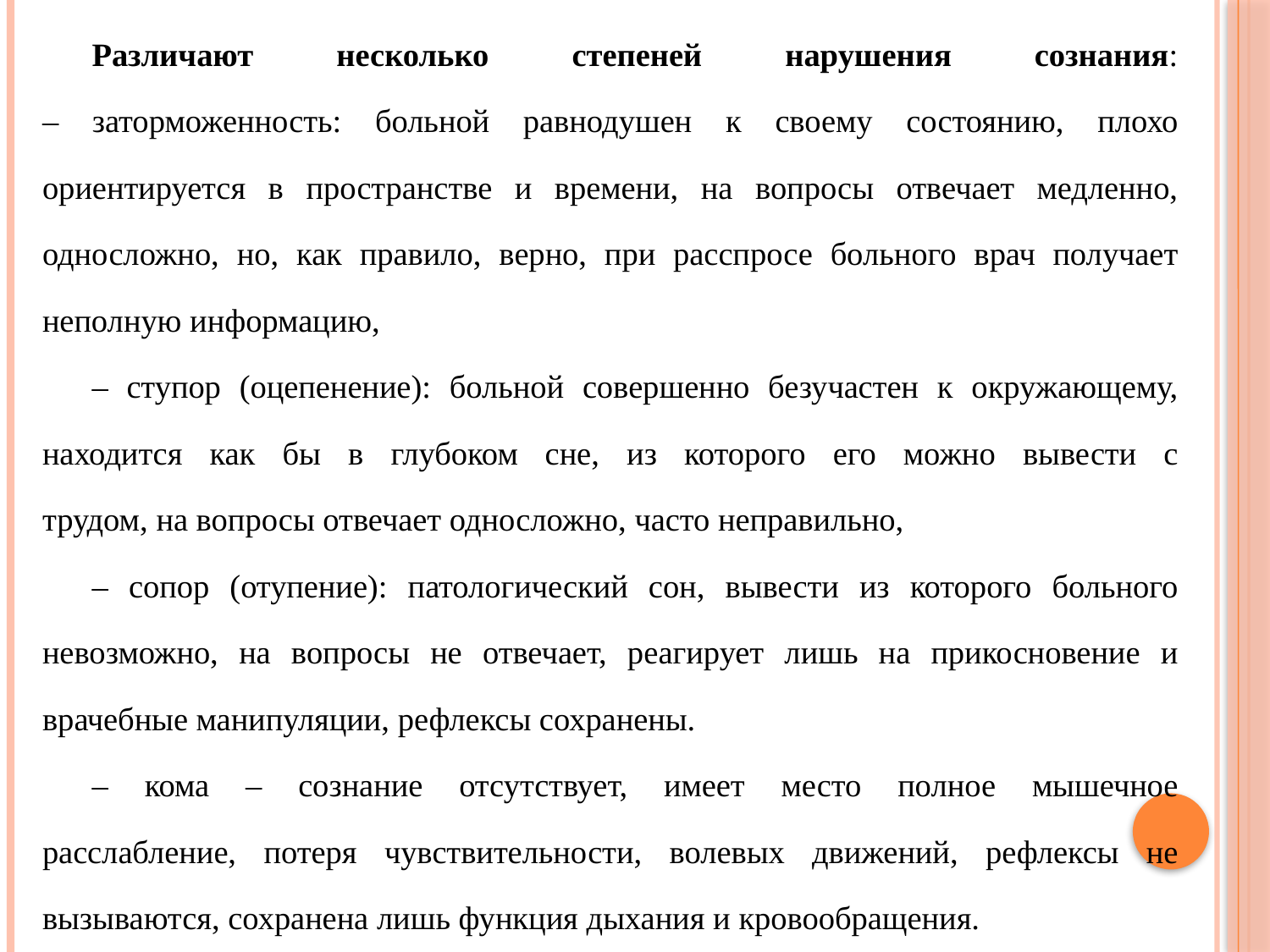

Различают несколько степеней нарушения сознания:
– заторможенность: больной равнодушен к своему состоянию, плохо ориентируется в пространстве и времени, на вопросы отвечает медленно, односложно, но, как правило, верно, при расспросе больного врач получает неполную информацию,
– ступор (оцепенение): больной совершенно безучастен к окружающему,
находится как бы в глубоком сне, из которого его можно вывести с
трудом, на вопросы отвечает односложно, часто неправильно,
– сопор (отупение): патологический сон, вывести из которого больного
невозможно, на вопросы не отвечает, реагирует лишь на прикосновение и
врачебные манипуляции, рефлексы сохранены.
– кома – сознание отсутствует, имеет место полное мышечное
расслабление, потеря чувствительности, волевых движений, рефлексы не
вызываются, сохранена лишь функция дыхания и кровообращения.